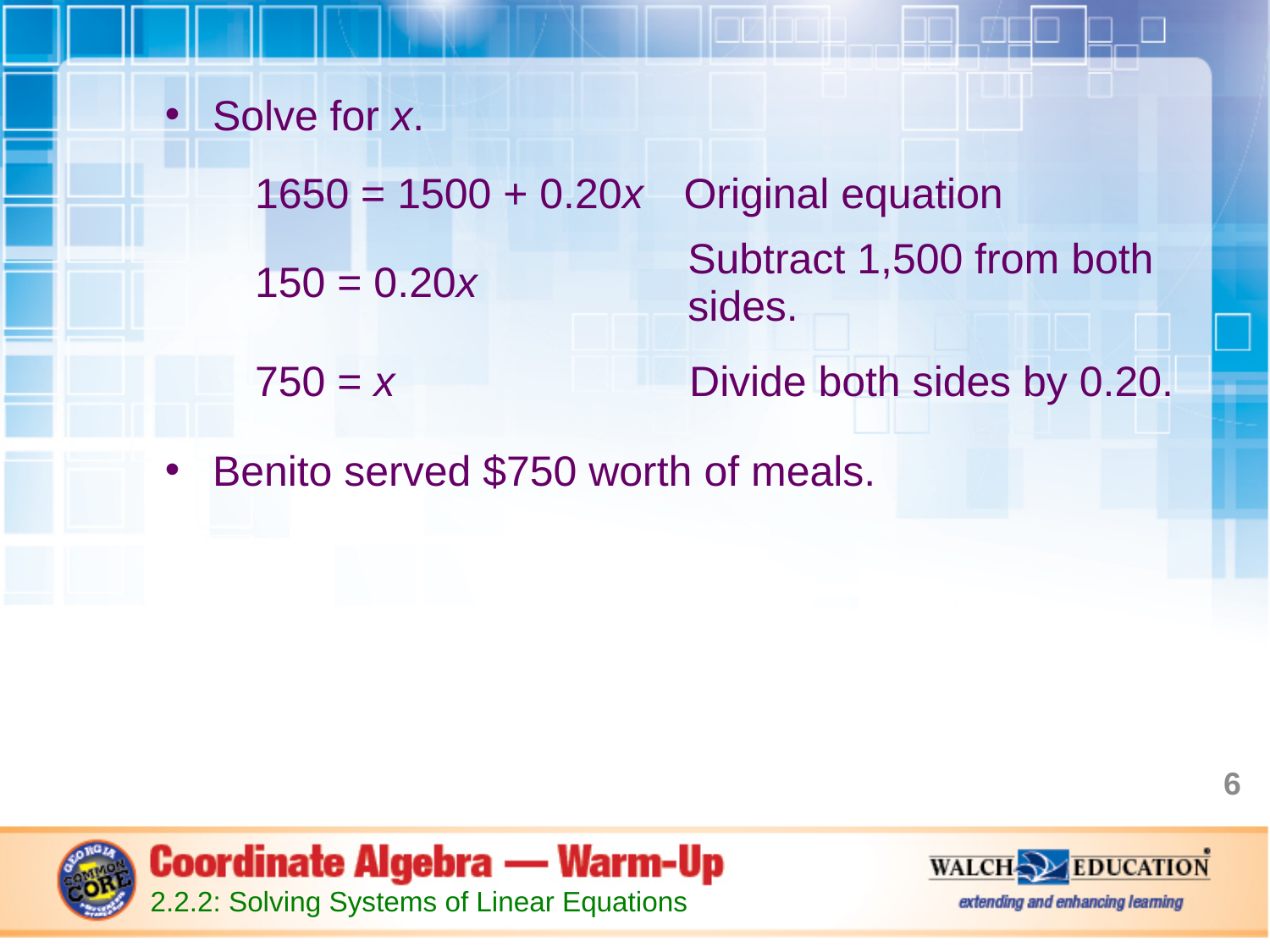

Solve for x.

Benito served $750 worth of meals.

| 1650 = 1500 + 0.20x | Original equation |
| --- | --- |
| 150 = 0.20x | Subtract 1,500 from both sides. |
| --- | --- |
| 750 = x | Divide both sides by 0.20. |
| --- | --- |
6
2.2.2: Solving Systems of Linear Equations